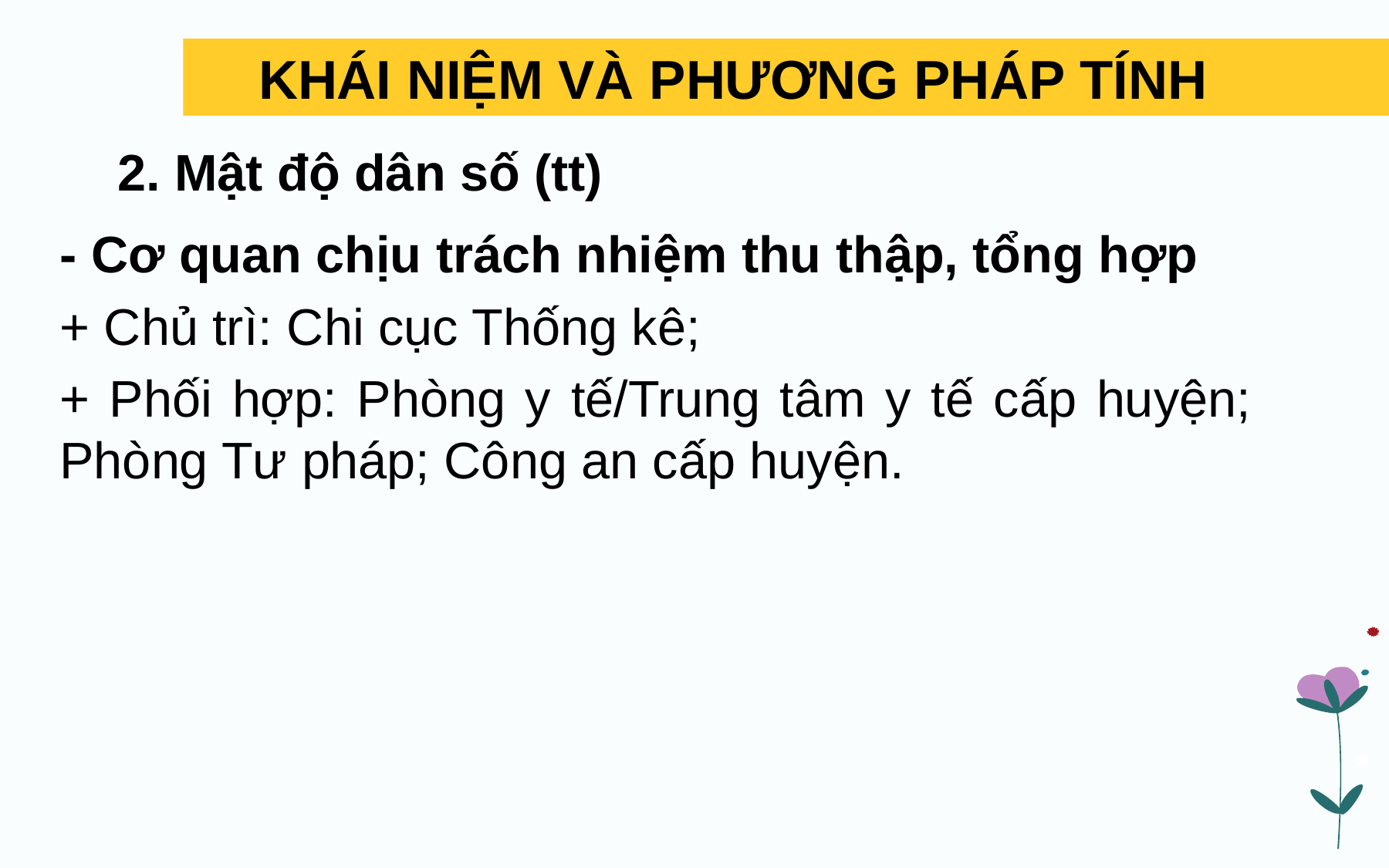

KHÁI NIỆM VÀ PHƯƠNG PHÁP TÍNH
	2. Mật độ dân số (tt)
- Cơ quan chịu trách nhiệm thu thập, tổng hợp
+ Chủ trì: Chi cục Thống kê;
+ Phối hợp: Phòng y tế/Trung tâm y tế cấp huyện; Phòng Tư pháp; Công an cấp huyện.